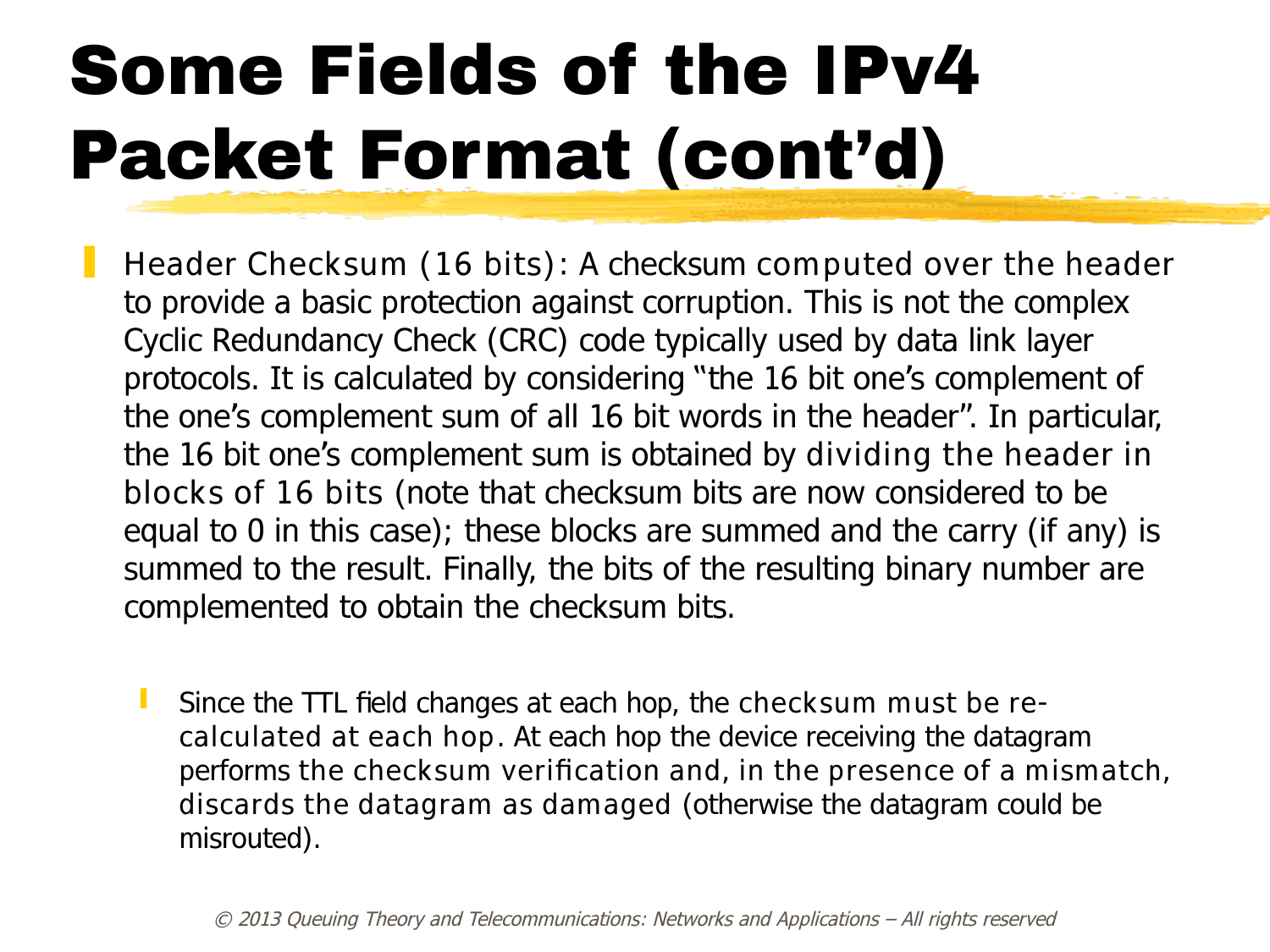

# Some Fields of the IPv4 Packet Format (cont’d)
Header Checksum (16 bits): A checksum computed over the header to provide a basic protection against corruption. This is not the complex Cyclic Redundancy Check (CRC) code typically used by data link layer protocols. It is calculated by considering “the 16 bit one’s complement of the one’s complement sum of all 16 bit words in the header”. In particular, the 16 bit one’s complement sum is obtained by dividing the header in blocks of 16 bits (note that checksum bits are now considered to be equal to 0 in this case); these blocks are summed and the carry (if any) is summed to the result. Finally, the bits of the resulting binary number are complemented to obtain the checksum bits.

Since the TTL field changes at each hop, the checksum must be re-calculated at each hop. At each hop the device receiving the datagram performs the checksum verification and, in the presence of a mismatch, discards the datagram as damaged (otherwise the datagram could be misrouted).
© 2013 Queuing Theory and Telecommunications: Networks and Applications – All rights reserved